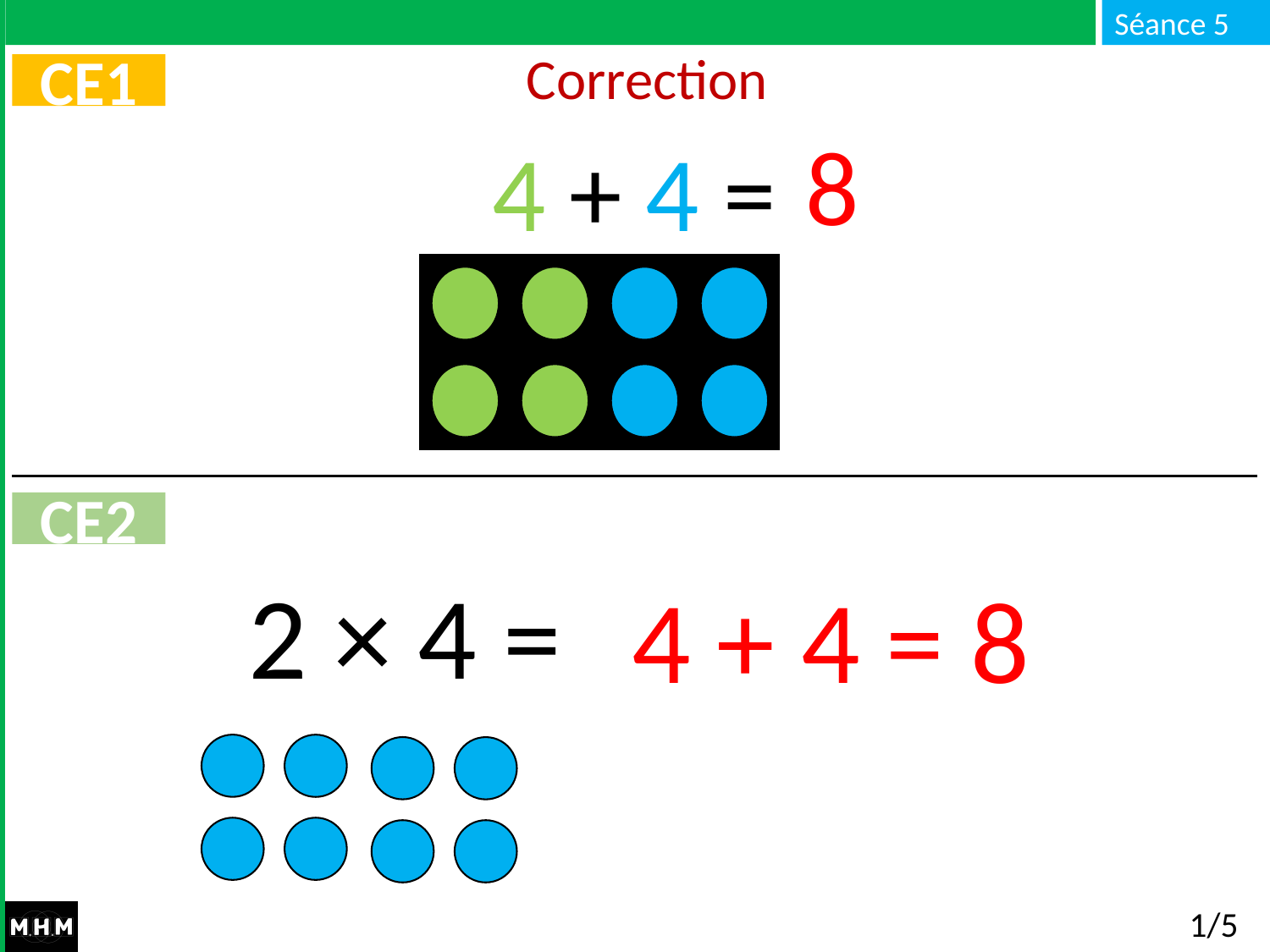

Correction
CE1
8
4 + 4 =

CE2
2 × 4 =
4 + 4 = 8

1/5